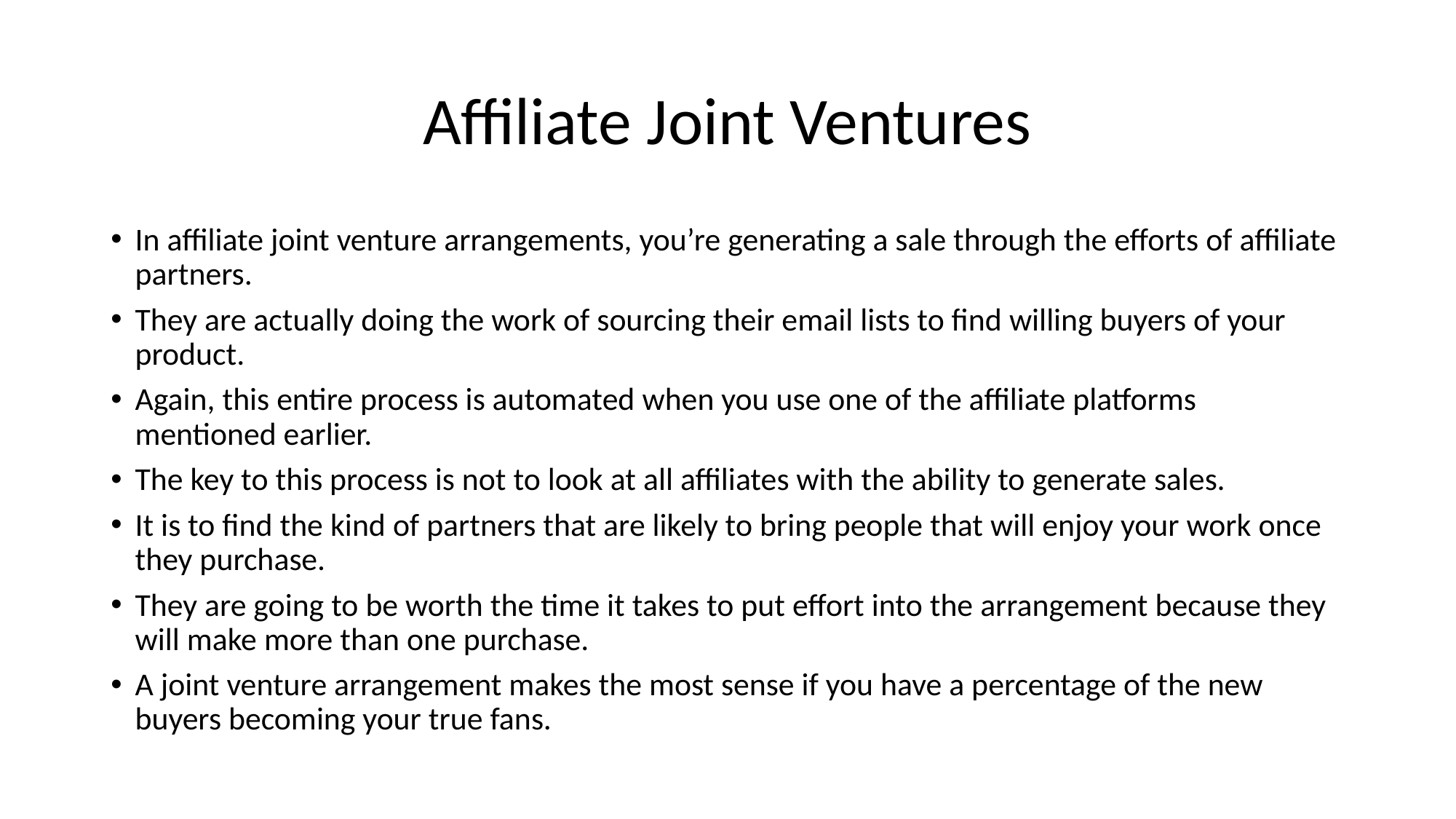

# Affiliate Joint Ventures
In affiliate joint venture arrangements, you’re generating a sale through the efforts of affiliate partners.
They are actually doing the work of sourcing their email lists to find willing buyers of your product.
Again, this entire process is automated when you use one of the affiliate platforms mentioned earlier.
The key to this process is not to look at all affiliates with the ability to generate sales.
It is to find the kind of partners that are likely to bring people that will enjoy your work once they purchase.
They are going to be worth the time it takes to put effort into the arrangement because they will make more than one purchase.
A joint venture arrangement makes the most sense if you have a percentage of the new buyers becoming your true fans.